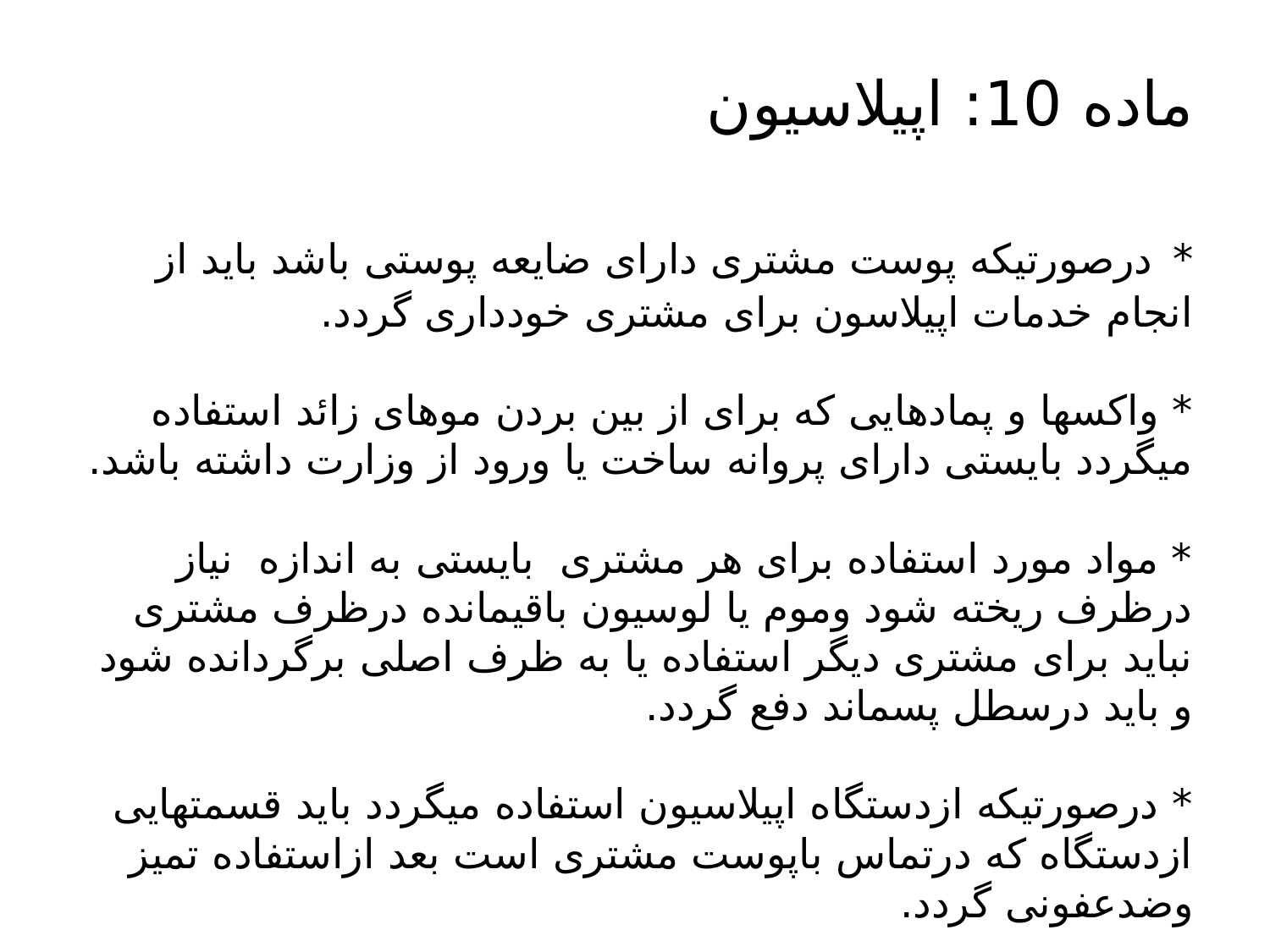

# ماده 10: اپیلاسیون * درصورتیکه پوست مشتری دارای ضایعه پوستی باشد باید از انجام خدمات اپیلاسون برای مشتری خودداری گردد. * واکسها و پمادهایی که برای از بین بردن موهای زائد استفاده میگردد بایستی دارای پروانه ساخت یا ورود از وزارت داشته باشد. * مواد مورد استفاده برای هر مشتری  بایستی به اندازه  نیاز درظرف ریخته شود وموم یا لوسیون باقیمانده درظرف مشتری نباید برای مشتری دیگر استفاده یا به ظرف اصلی برگردانده شود و باید درسطل پسماند دفع گردد. * درصورتیکه ازدستگاه اپیلاسیون استفاده میگردد باید قسمتهایی ازدستگاه که درتماس باپوست مشتری است بعد ازاستفاده تمیز وضدعفونی گردد.